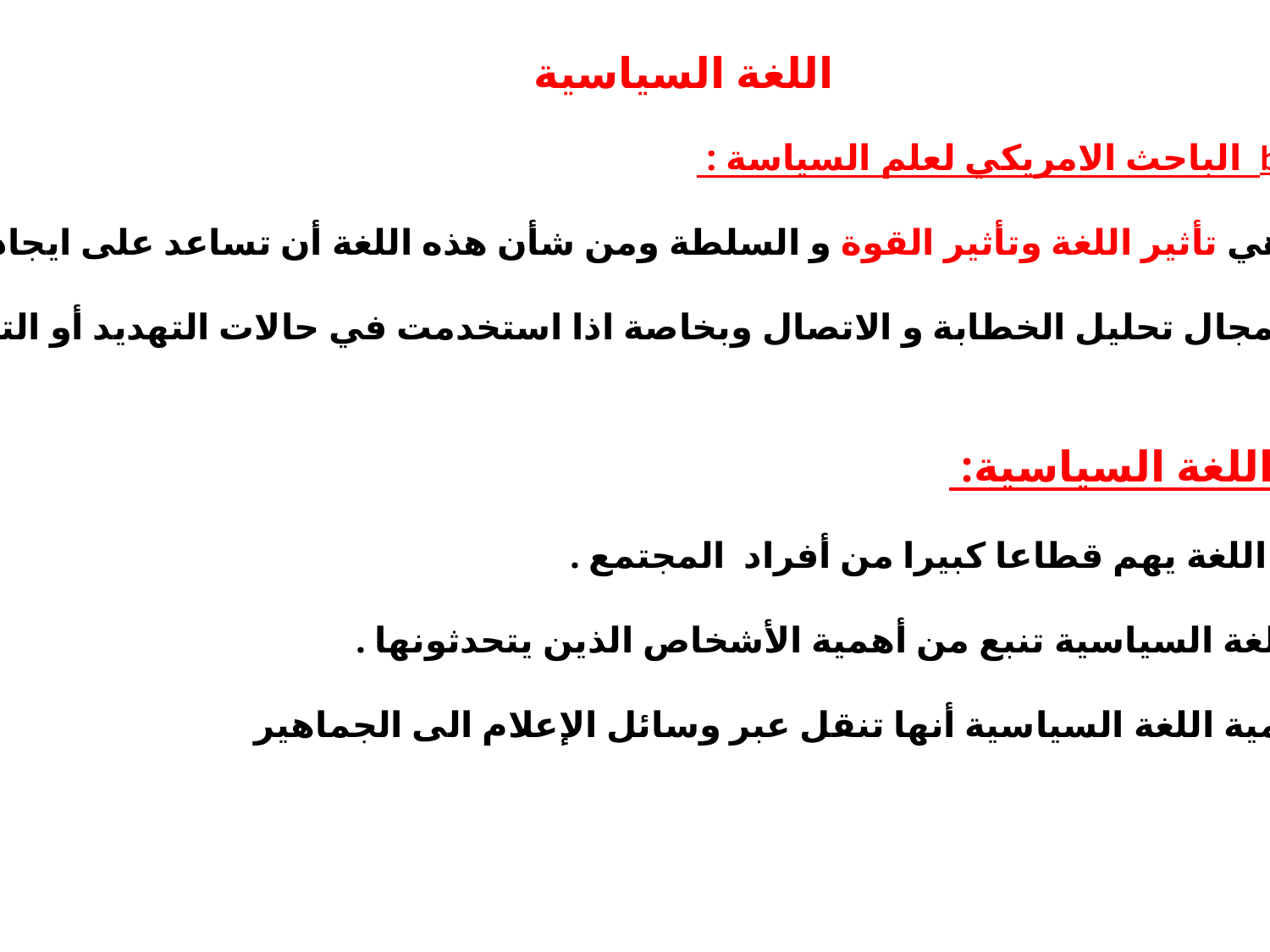

اللغة السياسية
تعريف بيل bell  الباحث الامريكي لعلم السياسة :

 إن السياسة هي تأثير اللغة وتأثير القوة و السلطة ومن شأن هذه اللغة أن تساعد على ايجاد إطار أساس

 للباحثين في مجال تحليل الخطابة و الاتصال وبخاصة اذا استخدمت في حالات التهديد أو التحذير أو الهيمنة ”

أهمية تأثير اللغة السياسية:

1- أن مضمون اللغة يهم قطاعا كبيرا من أفراد  المجتمع .

2- أن أهمية اللغة السياسية تنبع من أهمية الأشخاص الذين يتحدثونها .

3- يزيد من أهمية اللغة السياسية أنها تنقل عبر وسائل الإعلام الى الجماهير